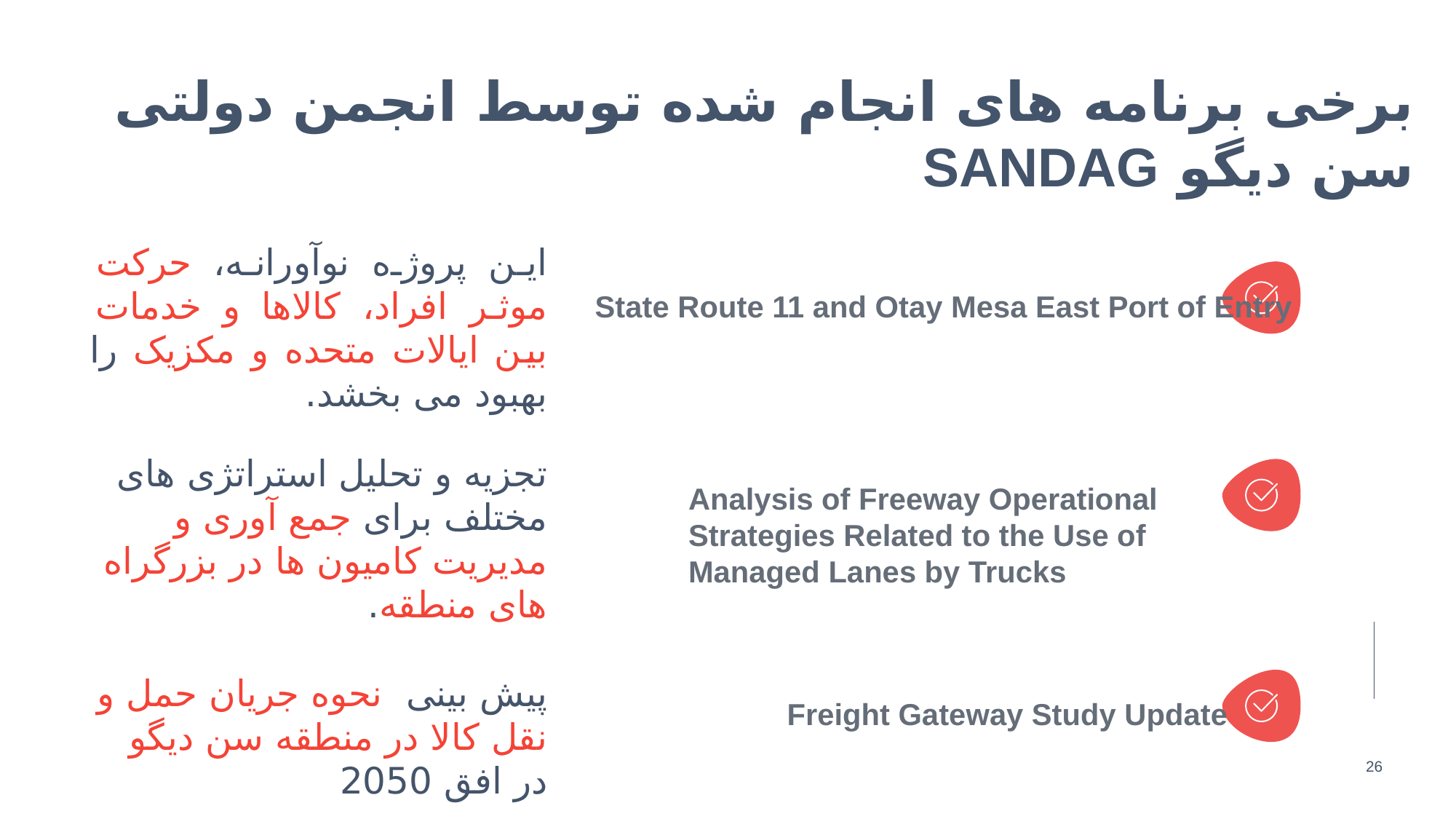

برخی برنامه های انجام شده توسط انجمن دولتی سن دیگو SANDAG
این پروژه نوآورانه، حرکت موثر افراد، کالاها و خدمات بین ایالات متحده و مکزیک را بهبود می بخشد.

State Route 11 and Otay Mesa East Port of Entry
تجزیه و تحلیل استراتژی های مختلف برای جمع آوری و مدیریت کامیون ها در بزرگراه های منطقه.

Analysis of Freeway Operational Strategies Related to the Use of Managed Lanes by Trucks

پیش بینی  نحوه جریان حمل و نقل کالا در منطقه سن دیگو در افق 2050

Freight Gateway Study Update